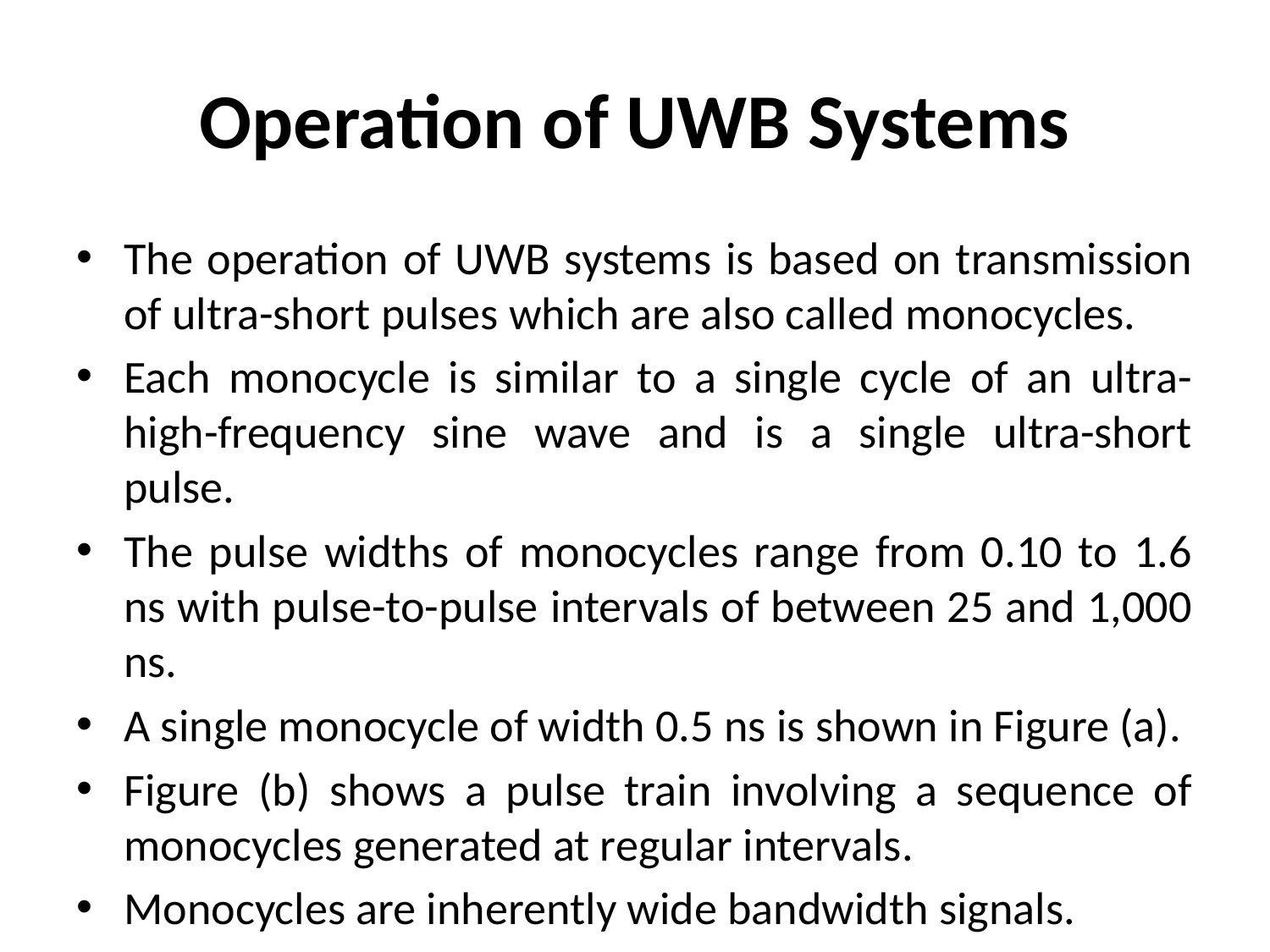

# Operation of UWB Systems
The operation of UWB systems is based on transmission of ultra-short pulses which are also called monocycles.
Each monocycle is similar to a single cycle of an ultra-high-frequency sine wave and is a single ultra-short pulse.
The pulse widths of monocycles range from 0.10 to 1.6 ns with pulse-to-pulse intervals of between 25 and 1,000 ns.
A single monocycle of width 0.5 ns is shown in Figure (a).
Figure (b) shows a pulse train involving a sequence of monocycles generated at regular intervals.
Monocycles are inherently wide bandwidth signals.